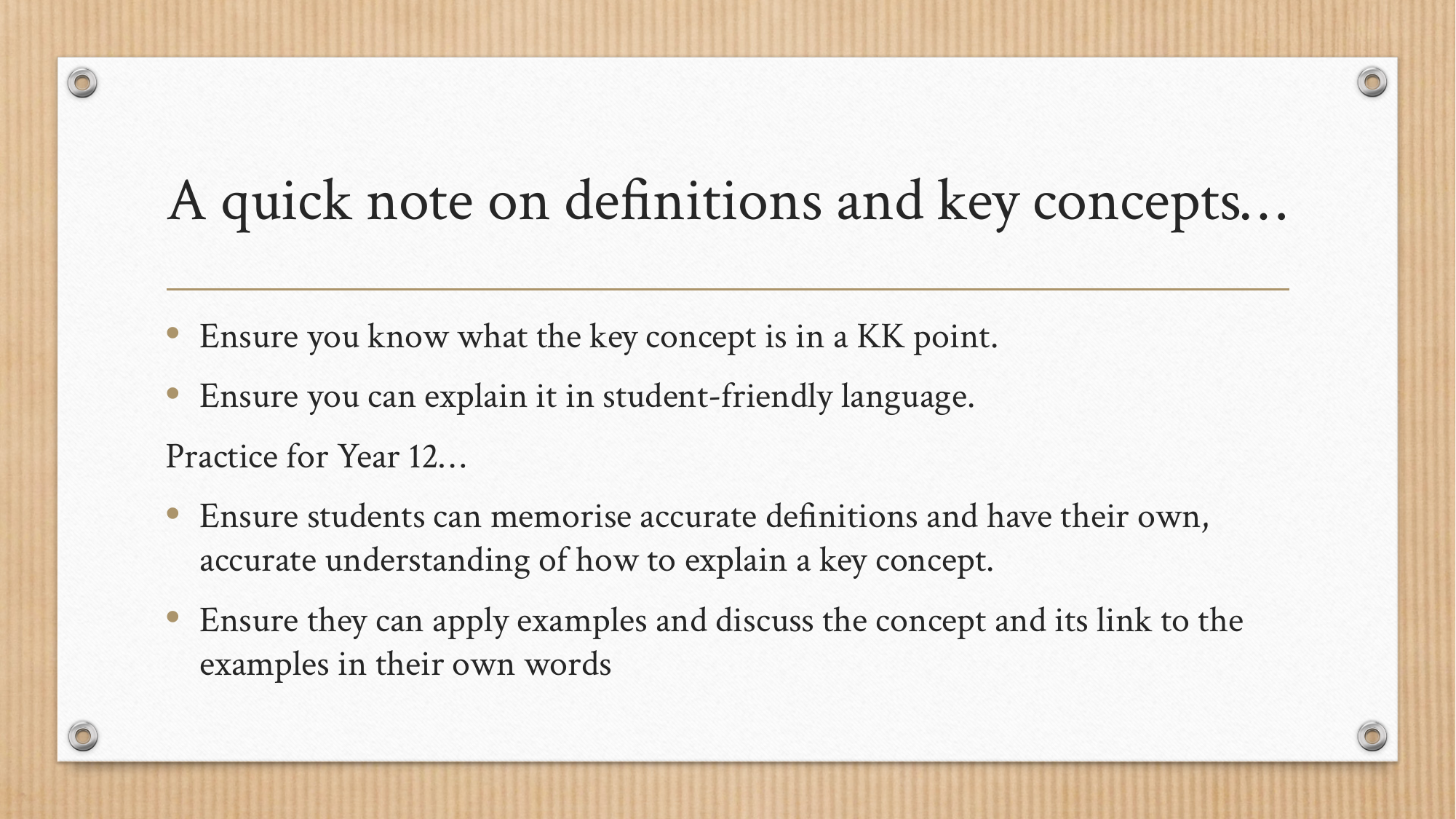

# A quick note on definitions and key concepts…
Ensure you know what the key concept is in a KK point.
Ensure you can explain it in student-friendly language.
Practice for Year 12…
Ensure students can memorise accurate definitions and have their own, accurate understanding of how to explain a key concept.
Ensure they can apply examples and discuss the concept and its link to the examples in their own words